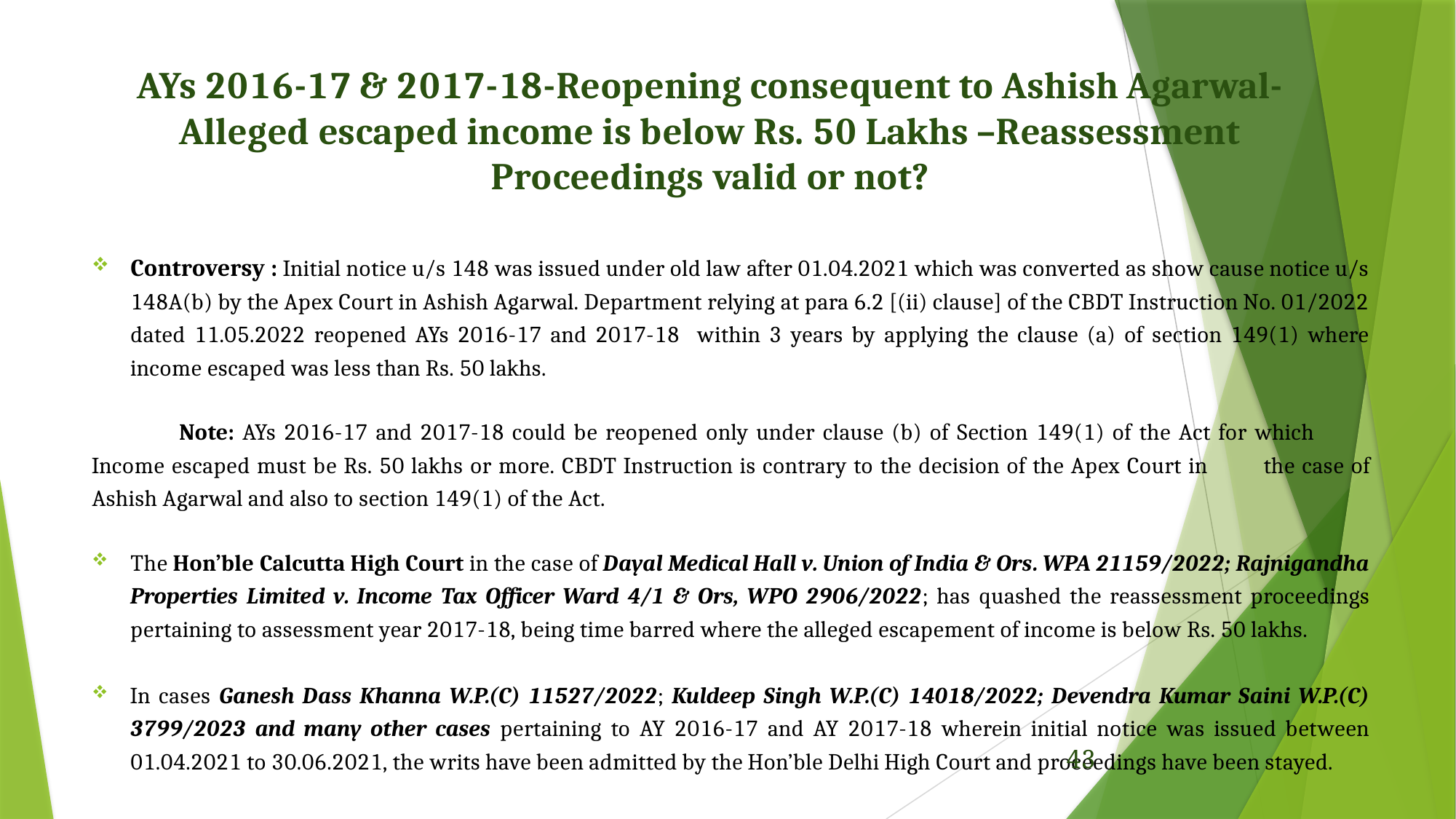

# AYs 2016-17 & 2017-18-Reopening consequent to Ashish Agarwal-Alleged escaped income is below Rs. 50 Lakhs –Reassessment Proceedings valid or not?

Controversy : Initial notice u/s 148 was issued under old law after 01.04.2021 which was converted as show cause notice u/s 148A(b) by the Apex Court in Ashish Agarwal. Department relying at para 6.2 [(ii) clause] of the CBDT Instruction No. 01/2022 dated 11.05.2022 reopened AYs 2016-17 and 2017-18  within 3 years by applying the clause (a) of section 149(1) where income escaped was less than Rs. 50 lakhs.

	Note: AYs 2016-17 and 2017-18 could be reopened only under clause (b) of Section 149(1) of the Act for which 	Income escaped must be Rs. 50 lakhs or more. CBDT Instruction is contrary to the decision of the Apex Court in 	the case of Ashish Agarwal and also to section 149(1) of the Act.

The Hon’ble Calcutta High Court in the case of Dayal Medical Hall v. Union of India & Ors. WPA 21159/2022; Rajnigandha Properties Limited v. Income Tax Officer Ward 4/1 & Ors, WPO 2906/2022; has quashed the reassessment proceedings pertaining to assessment year 2017-18, being time barred where the alleged escapement of income is below Rs. 50 lakhs.

In cases Ganesh Dass Khanna W.P.(C) 11527/2022; Kuldeep Singh W.P.(C) 14018/2022; Devendra Kumar Saini W.P.(C) 3799/2023 and many other cases pertaining to AY 2016-17 and AY 2017-18 wherein initial notice was issued between 01.04.2021 to 30.06.2021, the writs have been admitted by the Hon’ble Delhi High Court and proceedings have been stayed.

43